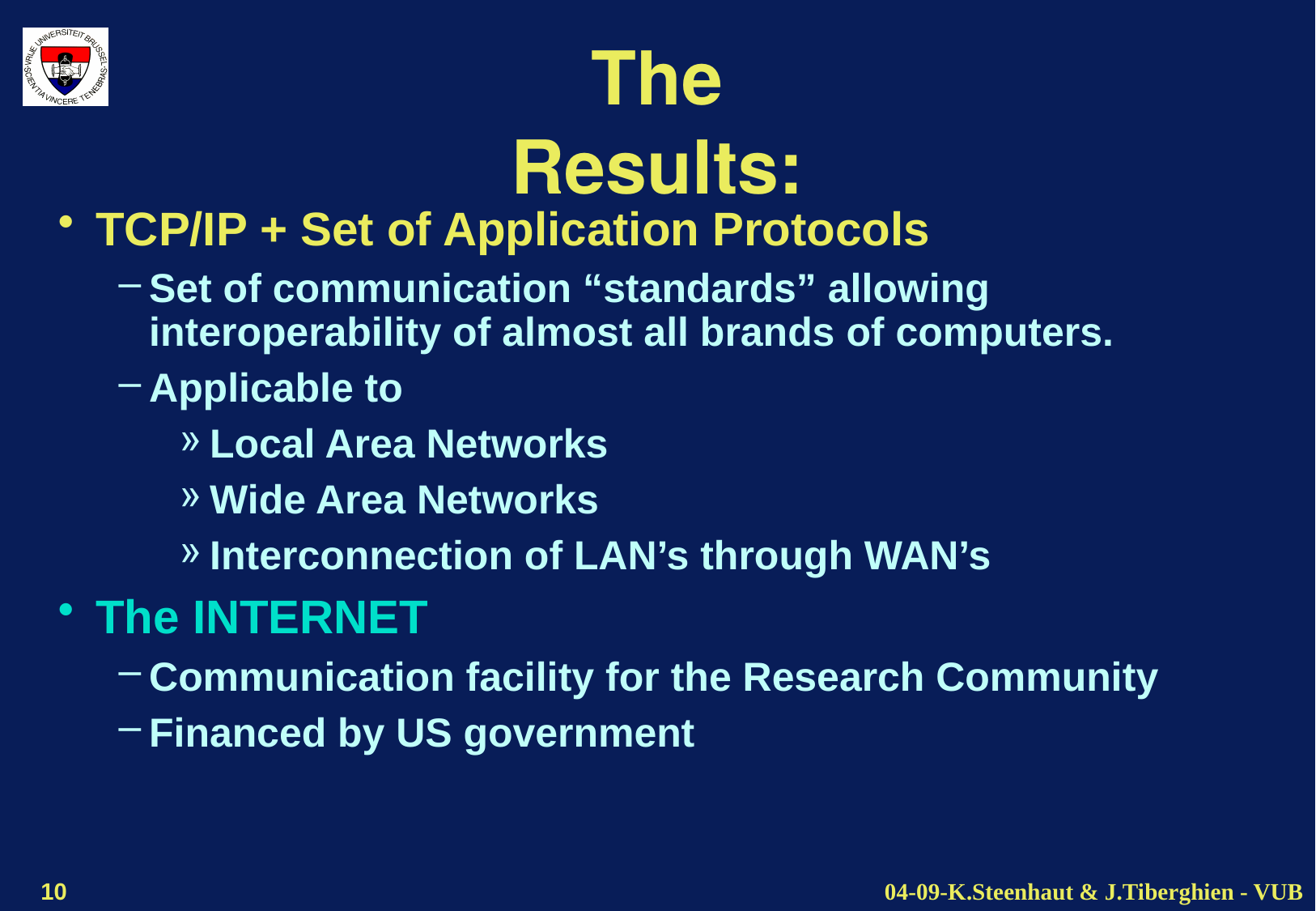

# The Results:
TCP/IP + Set of Application Protocols
Set of communication “standards” allowing interoperability of almost all brands of computers.
Applicable to
Local Area Networks
Wide Area Networks
Interconnection of LAN’s through WAN’s
The INTERNET
Communication facility for the Research Community
Financed by US government
10